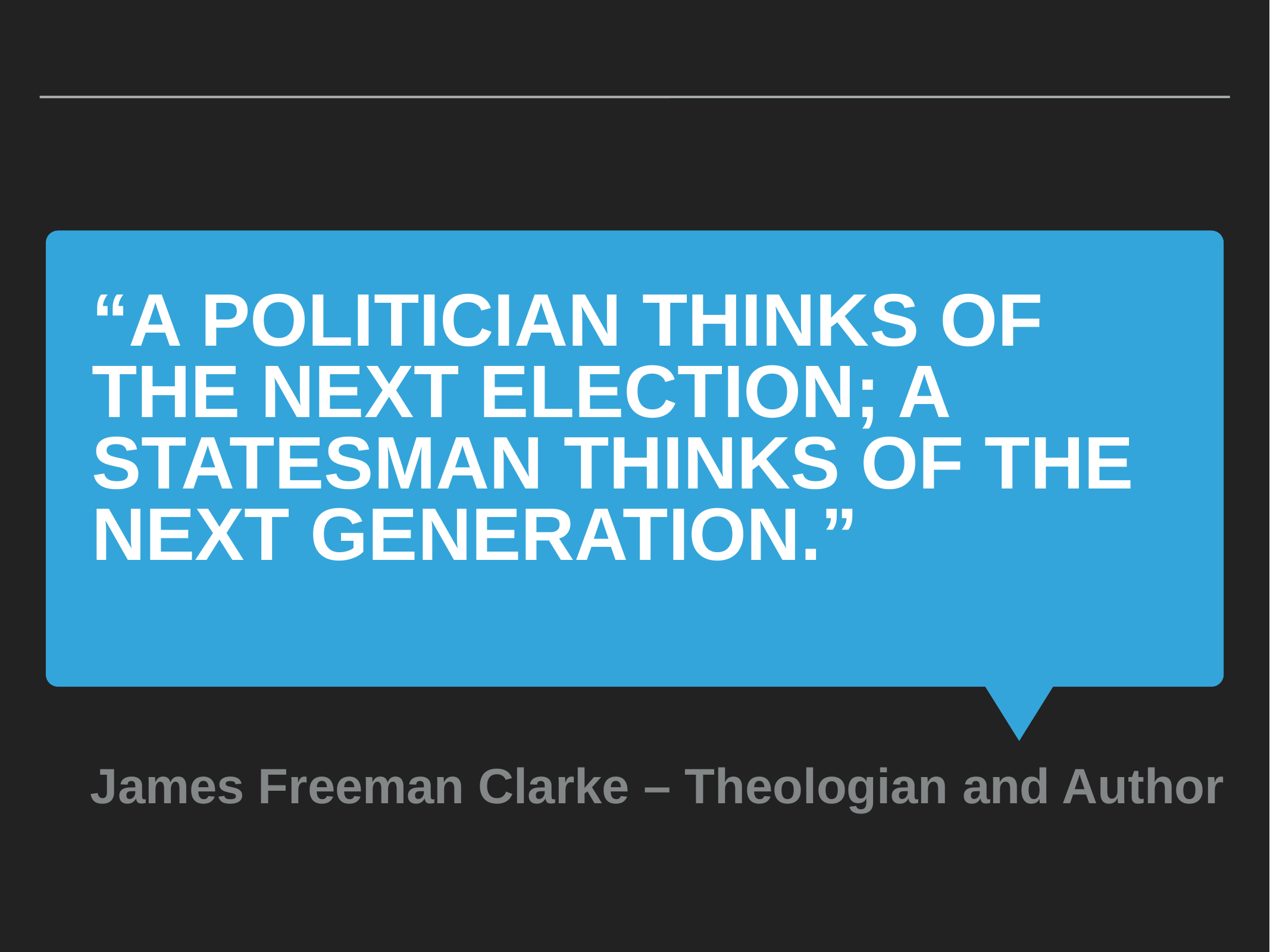

“A Politician thinks of the next election; a statesman thinks of the next generation.”
James Freeman Clarke – Theologian and Author